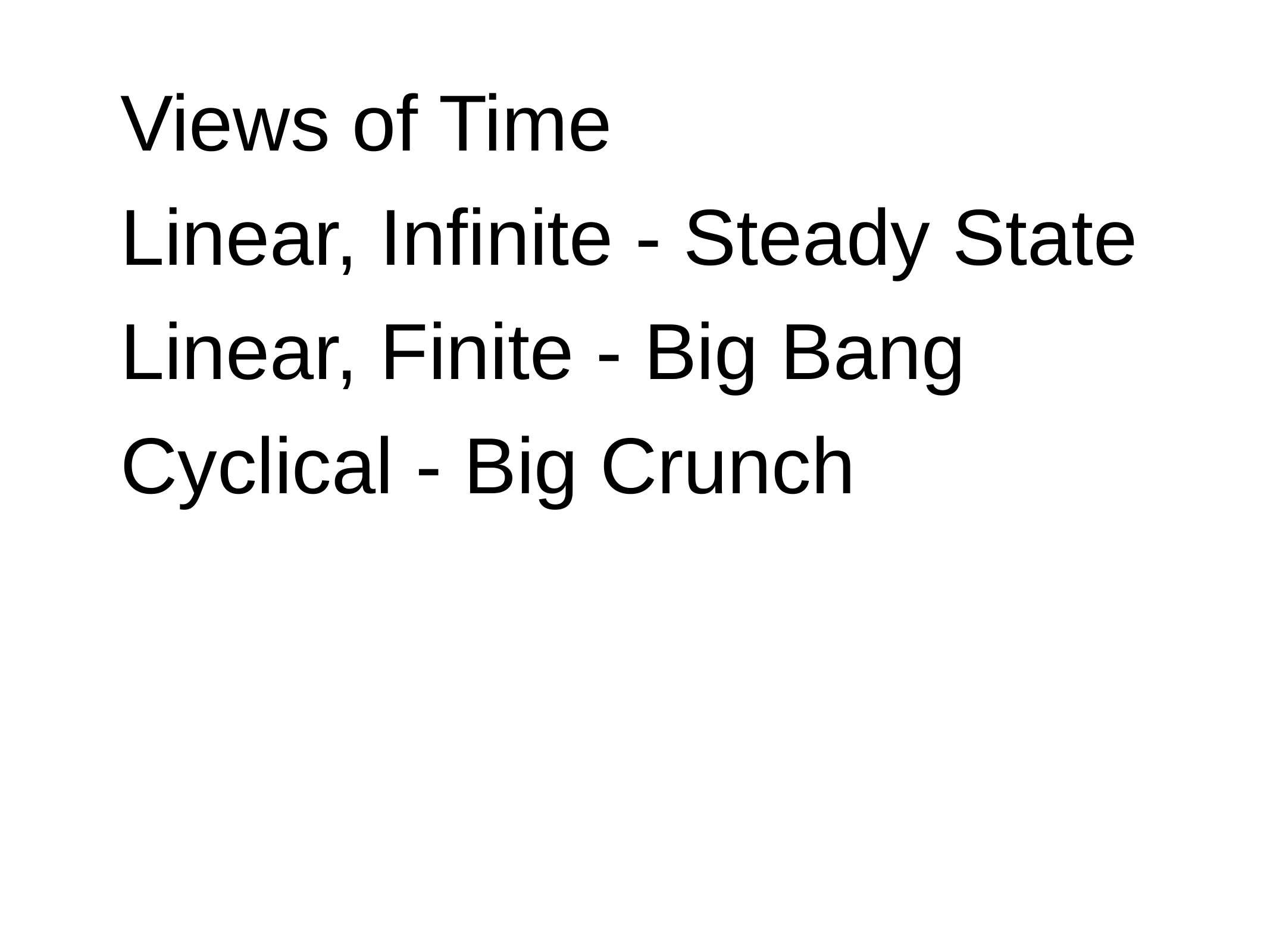

# Views of Time
Linear, Infinite - Steady State
Linear, Finite - Big Bang
Cyclical - Big Crunch